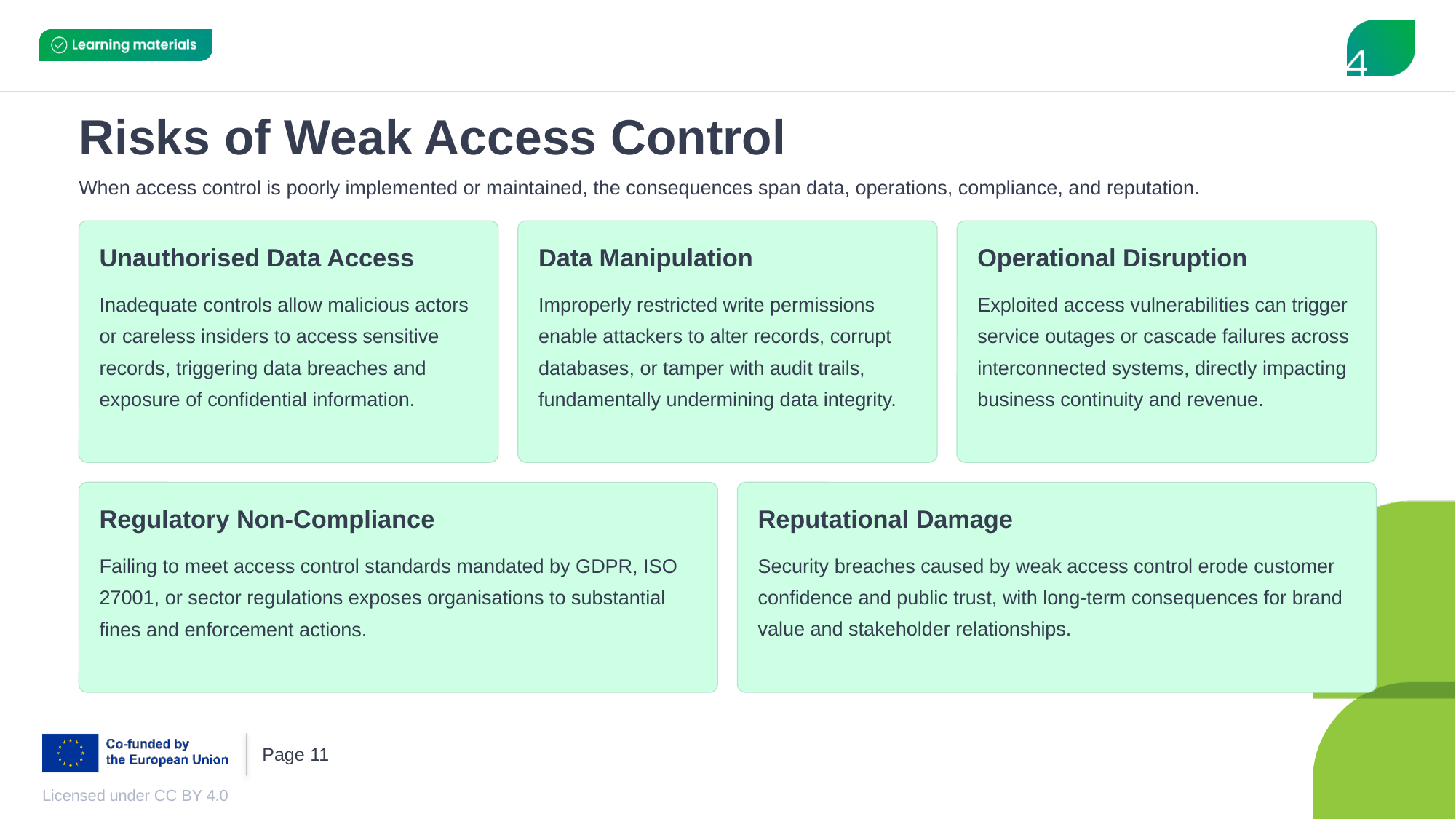

Risks of Weak Access Control
When access control is poorly implemented or maintained, the consequences span data, operations, compliance, and reputation.

Unauthorised Data Access
Data Manipulation
Operational Disruption
Inadequate controls allow malicious actors or careless insiders to access sensitive records, triggering data breaches and exposure of confidential information.
Improperly restricted write permissions enable attackers to alter records, corrupt databases, or tamper with audit trails, fundamentally undermining data integrity.
Exploited access vulnerabilities can trigger service outages or cascade failures across interconnected systems, directly impacting business continuity and revenue.

Regulatory Non-Compliance
Reputational Damage
Failing to meet access control standards mandated by GDPR, ISO 27001, or sector regulations exposes organisations to substantial fines and enforcement actions.
Security breaches caused by weak access control erode customer confidence and public trust, with long-term consequences for brand value and stakeholder relationships.